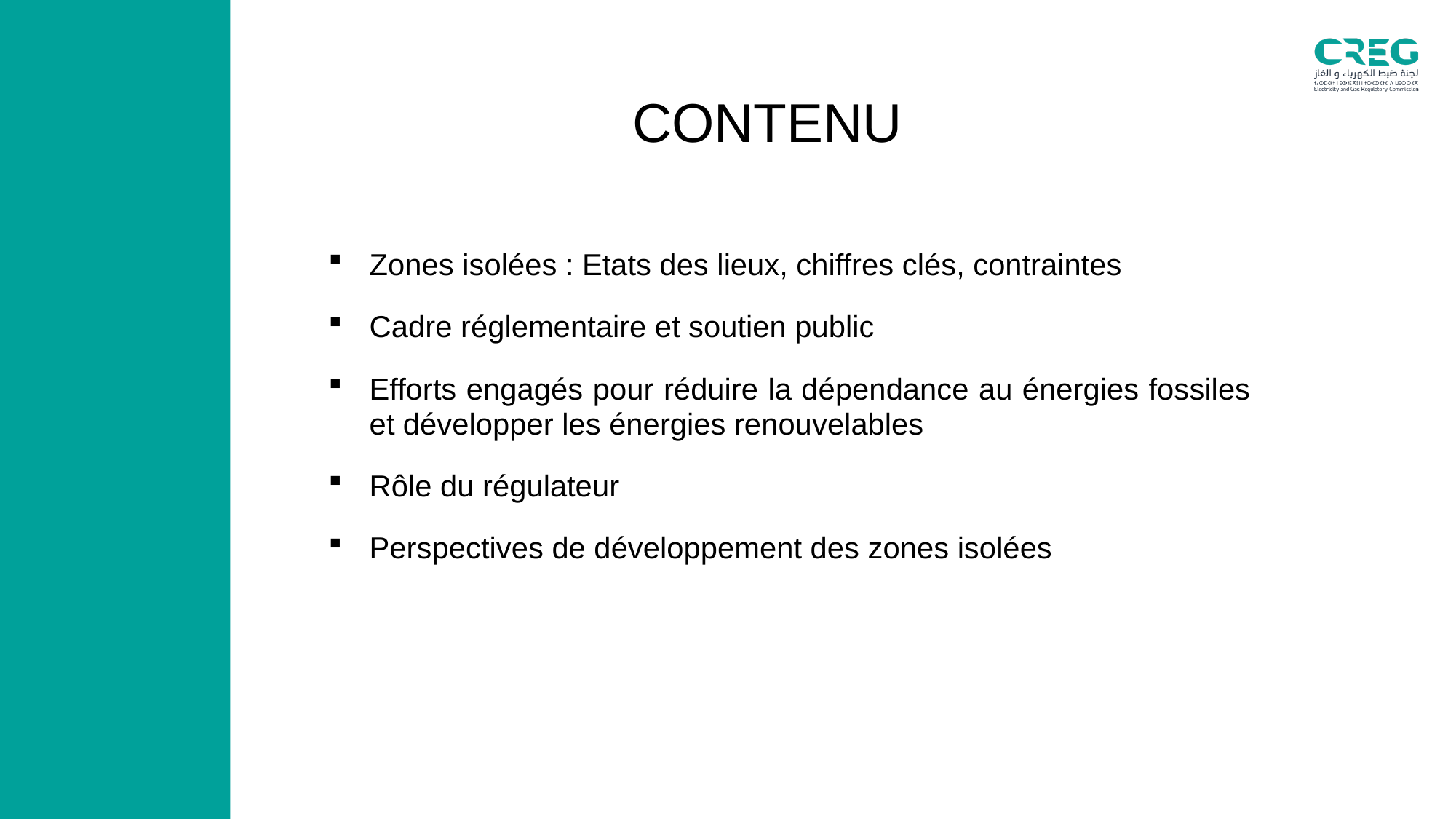

# CONTENU
01
Zones isolées : Etats des lieux, chiffres clés, contraintes
Cadre réglementaire et soutien public
Efforts engagés pour réduire la dépendance au énergies fossiles et développer les énergies renouvelables
Rôle du régulateur
Perspectives de développement des zones isolées
3
0